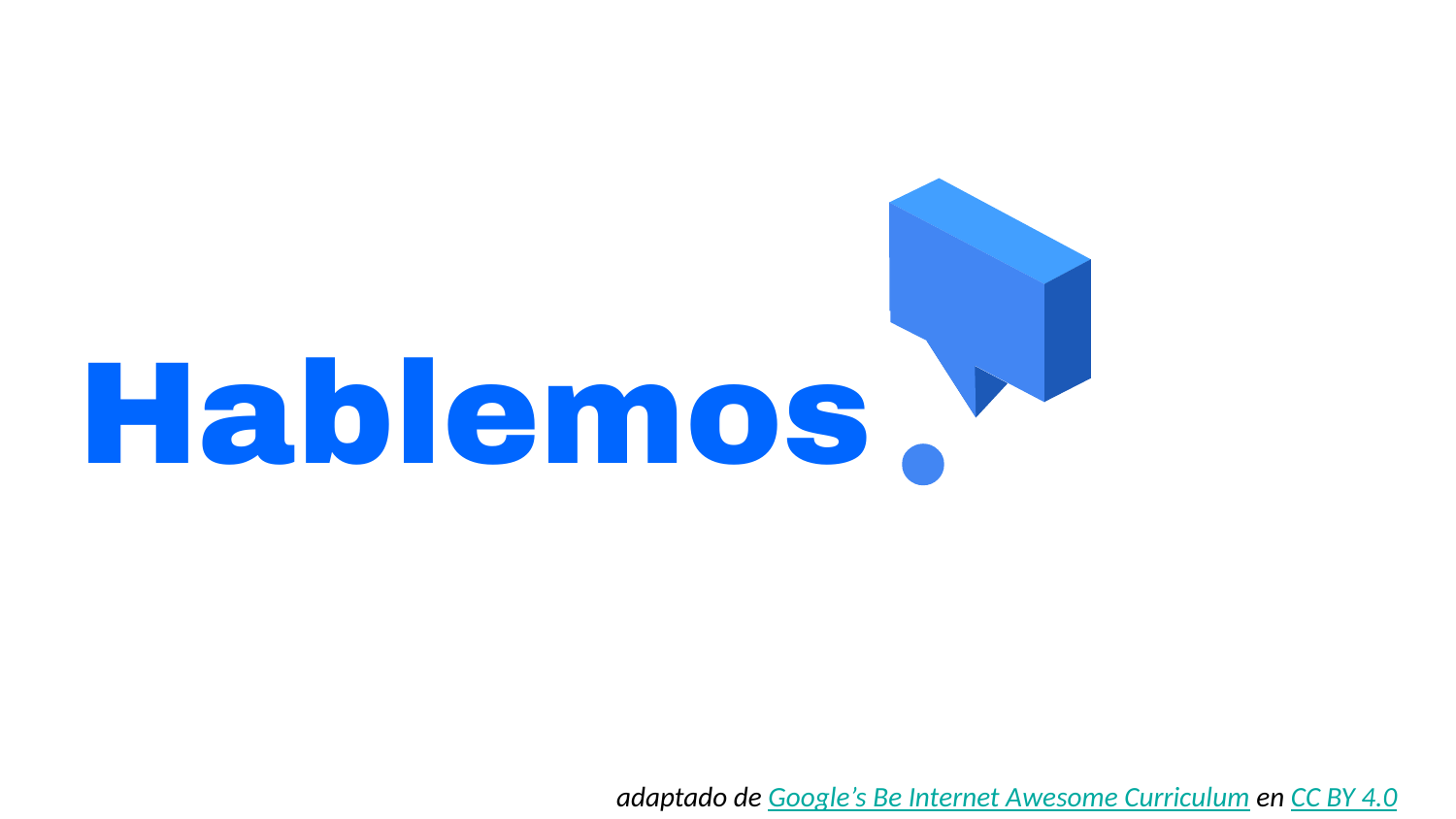

H

Hablemos
adaptado de Google’s Be Internet Awesome Curriculum en CC BY 4.0